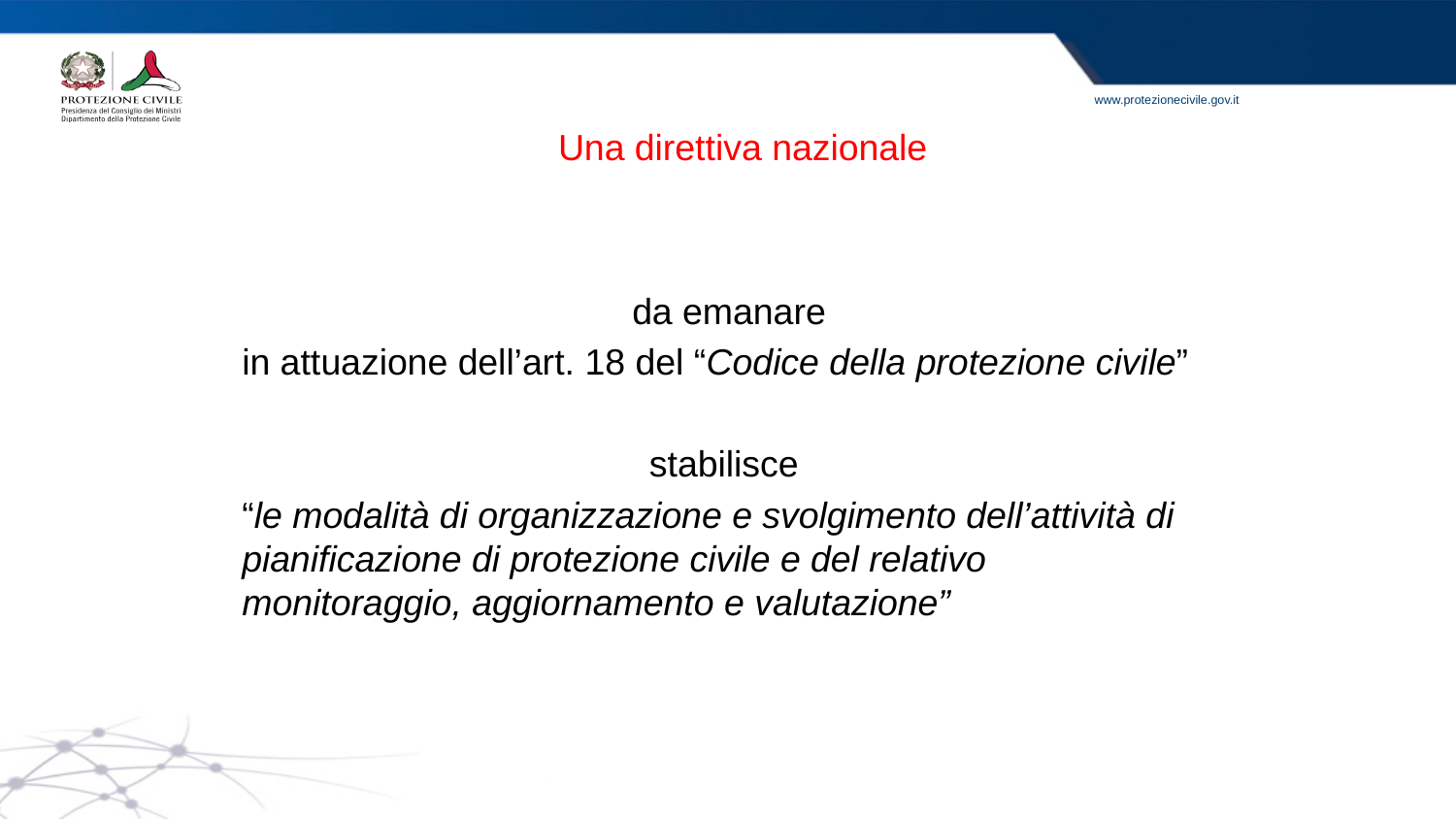

Una direttiva nazionale

da emanare
in attuazione dell’art. 18 del “Codice della protezione civile”

stabilisce
“le modalità di organizzazione e svolgimento dell’attività di pianificazione di protezione civile e del relativo monitoraggio, aggiornamento e valutazione”